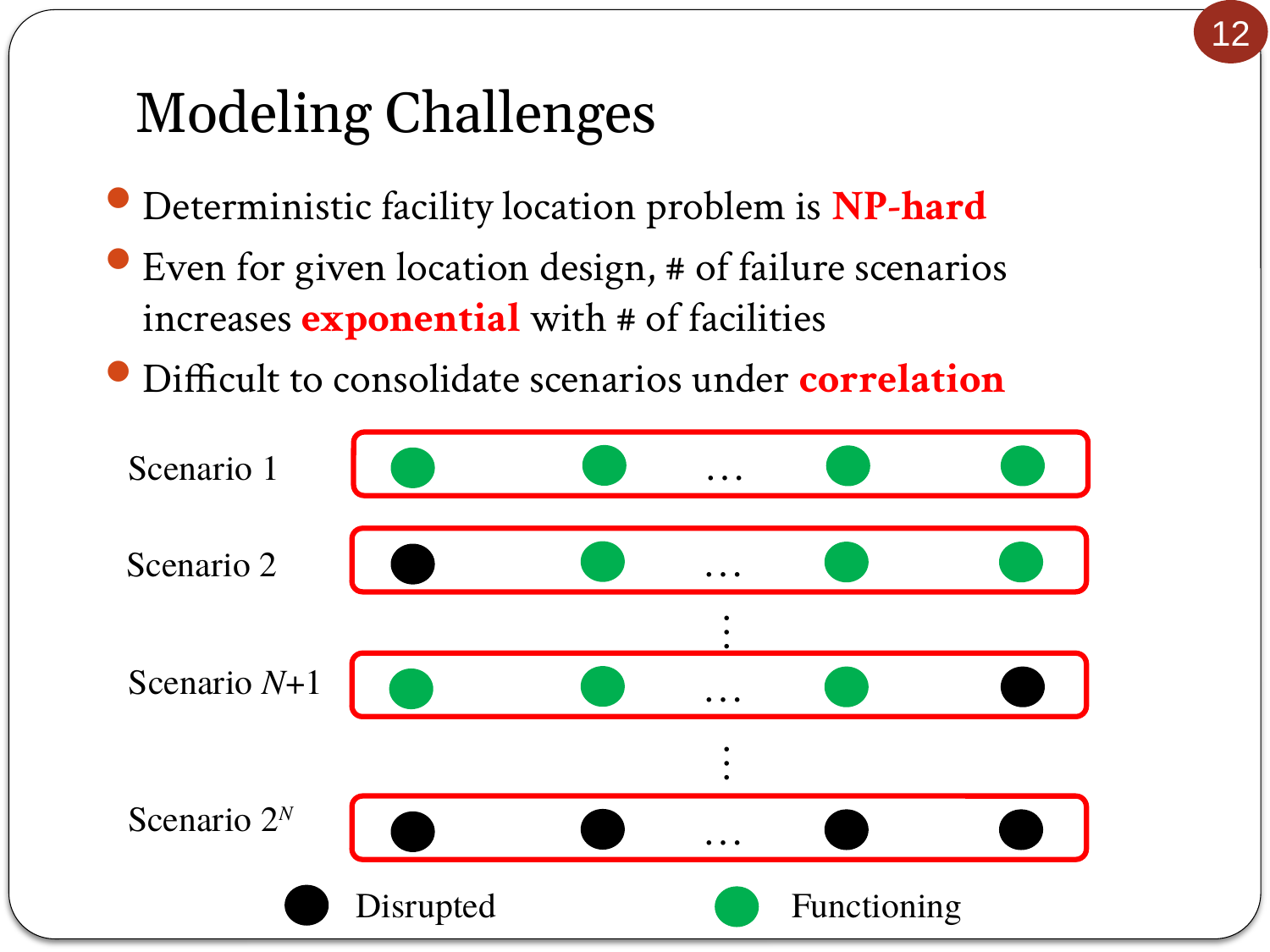

# Modeling Challenges
Deterministic facility location problem is NP-hard
Even for given location design, # of failure scenarios increases exponential with # of facilities
Difficult to consolidate scenarios under correlation

…

Scenario 1

…

Scenario 2
…
Scenario N+1

…

…
Scenario 2N

…

Disrupted
Functioning